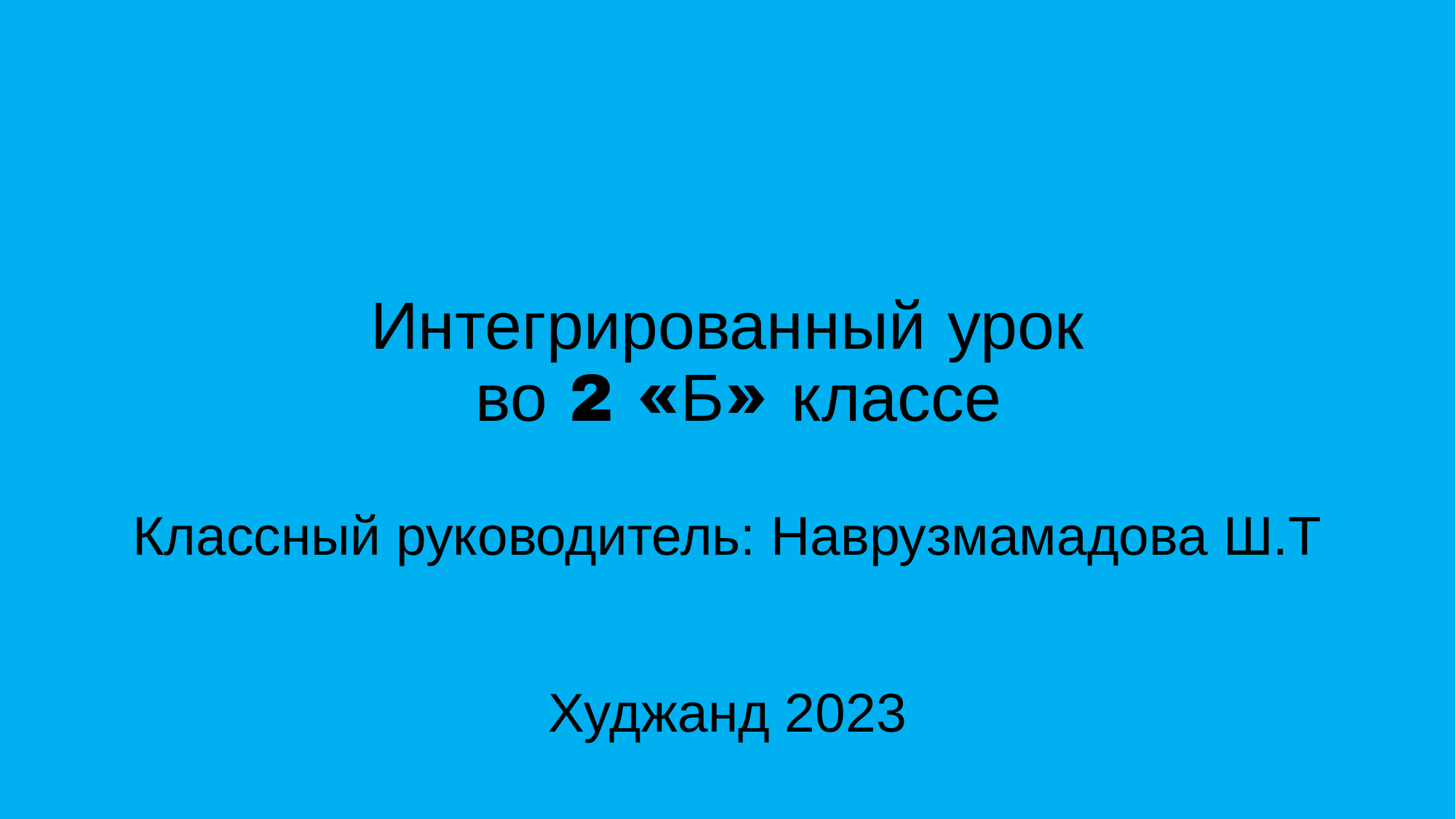

# Интегрированный урок во 2 «Б» классе Классный руководитель: Наврузмамадова Ш.Т Худжанд 2023